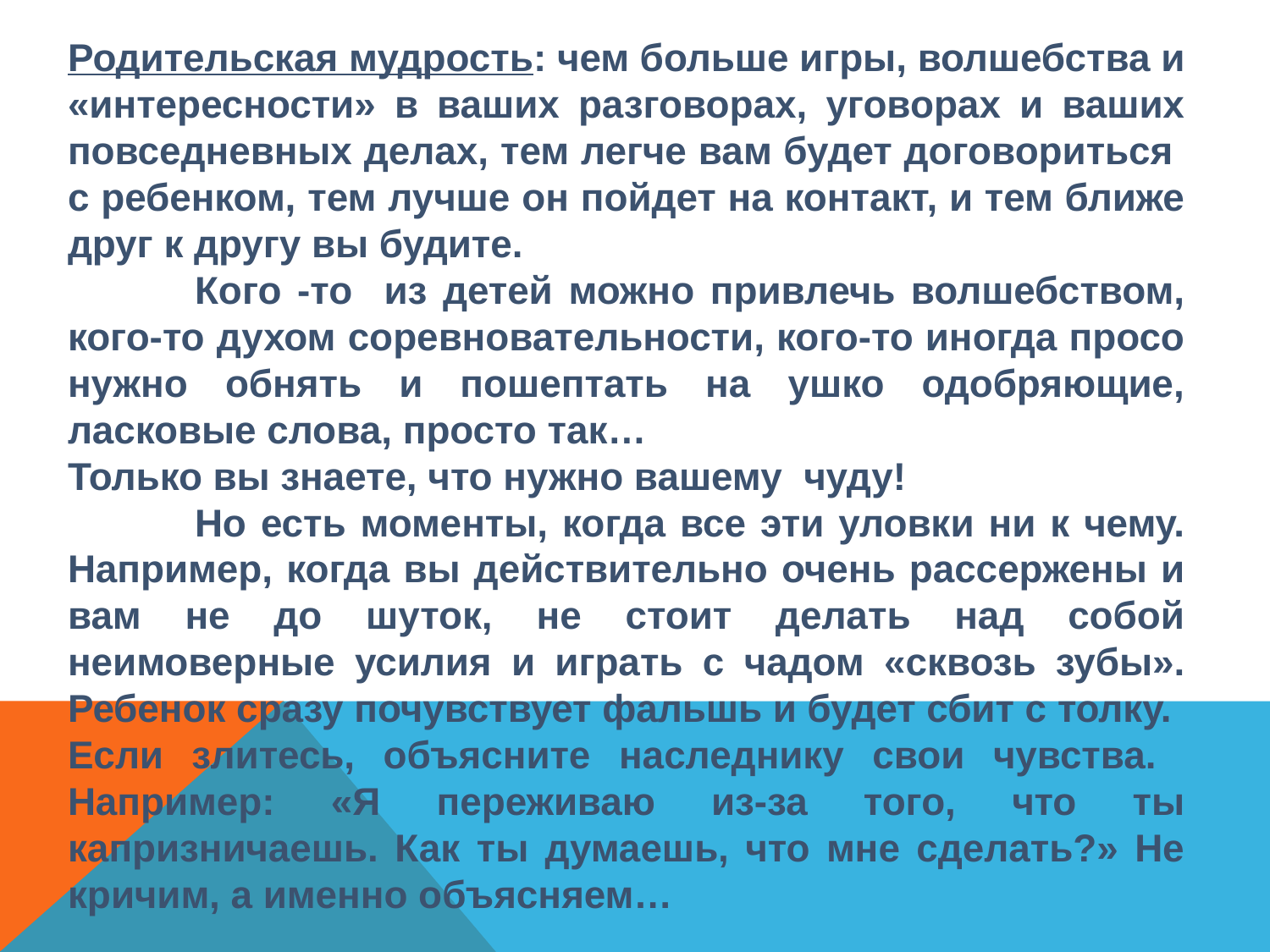

Родительская мудрость: чем больше игры, волшебства и «интересности» в ваших разговорах, уговорах и ваших повседневных делах, тем легче вам будет договориться  с ребенком, тем лучше он пойдет на контакт, и тем ближе друг к другу вы будите.
	Кого -то  из детей можно привлечь волшебством, кого-то духом соревновательности, кого-то иногда просо нужно обнять и пошептать на ушко одобряющие, ласковые слова, просто так…
Только вы знаете, что нужно вашему  чуду!
	Но есть моменты, когда все эти уловки ни к чему. Например, когда вы действительно очень рассержены и вам не до шуток, не стоит делать над собой неимоверные усилия и играть с чадом «сквозь зубы». Ребенок сразу почувствует фальшь и будет сбит с толку.
Если злитесь, объясните наследнику свои чувства.  Например: «Я переживаю из-за того, что ты капризничаешь. Как ты думаешь, что мне сделать?» Не кричим, а именно объясняем…